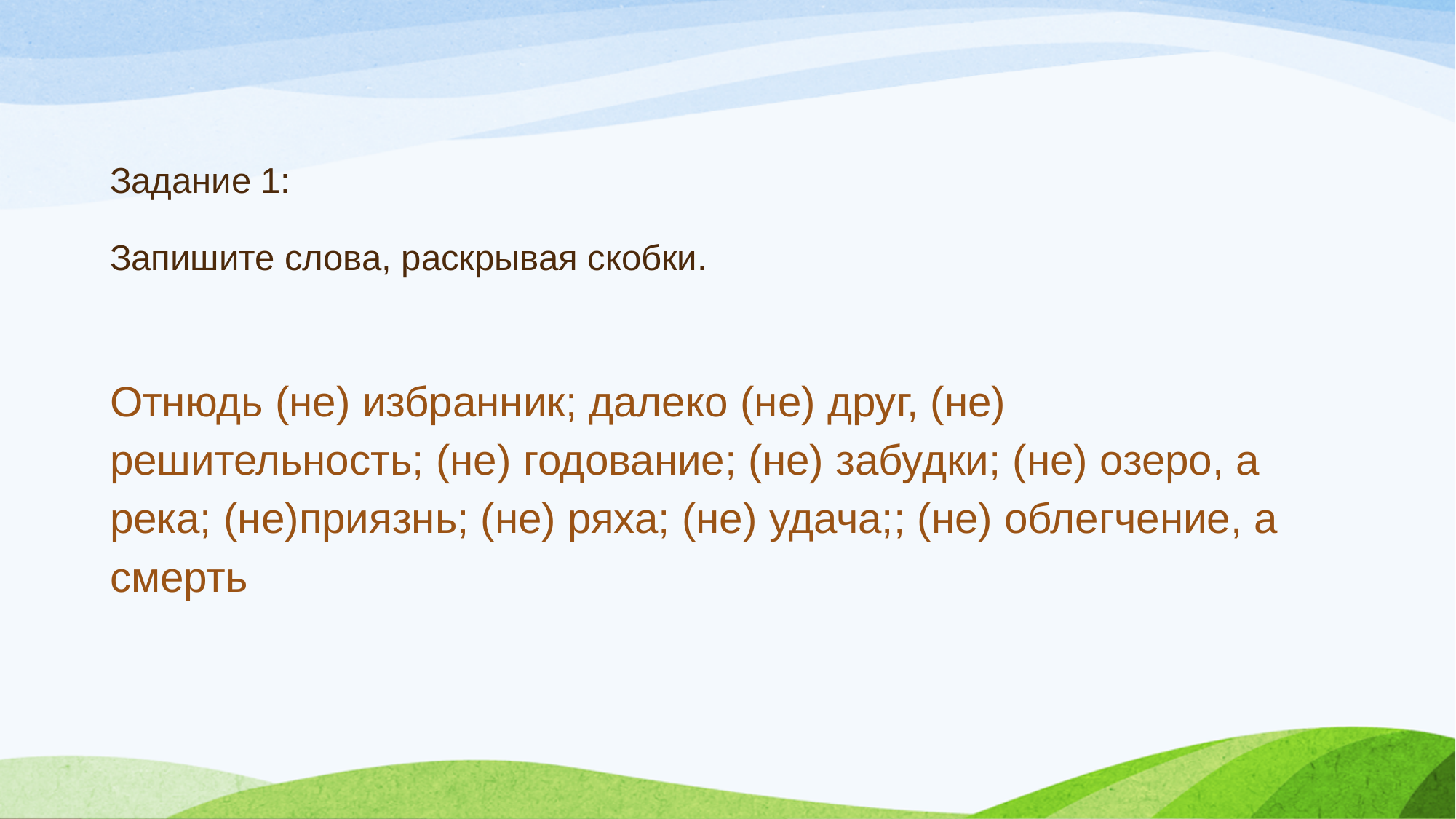

# Задание 1: Запишите слова, раскрывая скобки.
Отнюдь (не) избранник; далеко (не) друг, (не) решительность; (не) годование; (не) забудки; (не) озеро, а река; (не)приязнь; (не) ряха; (не) удача;; (не) облегчение, а смерть